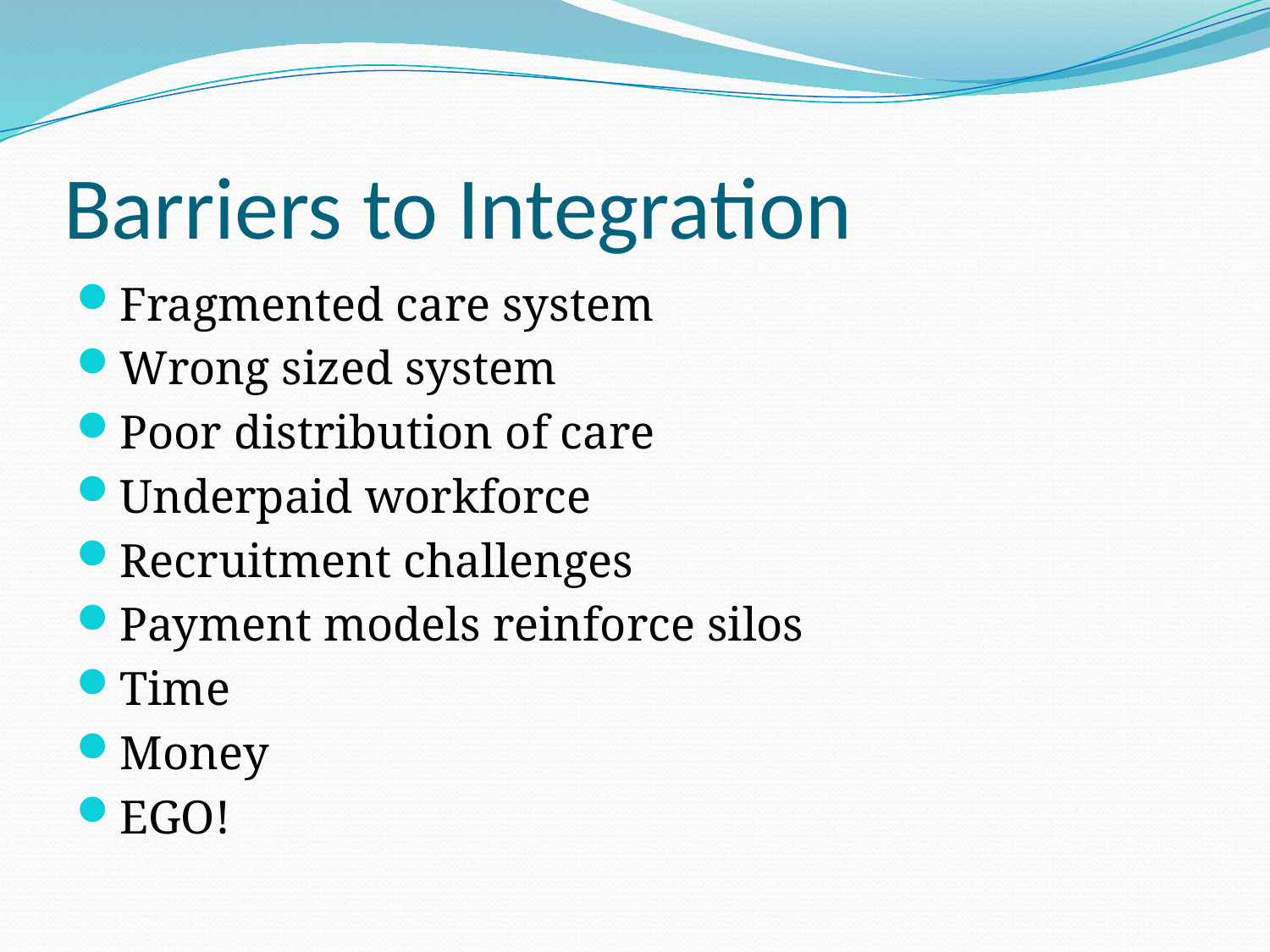

# Barriers to Integration
Fragmented care system
Wrong sized system
Poor distribution of care
Underpaid workforce
Recruitment challenges
Payment models reinforce silos
Time
Money
EGO!